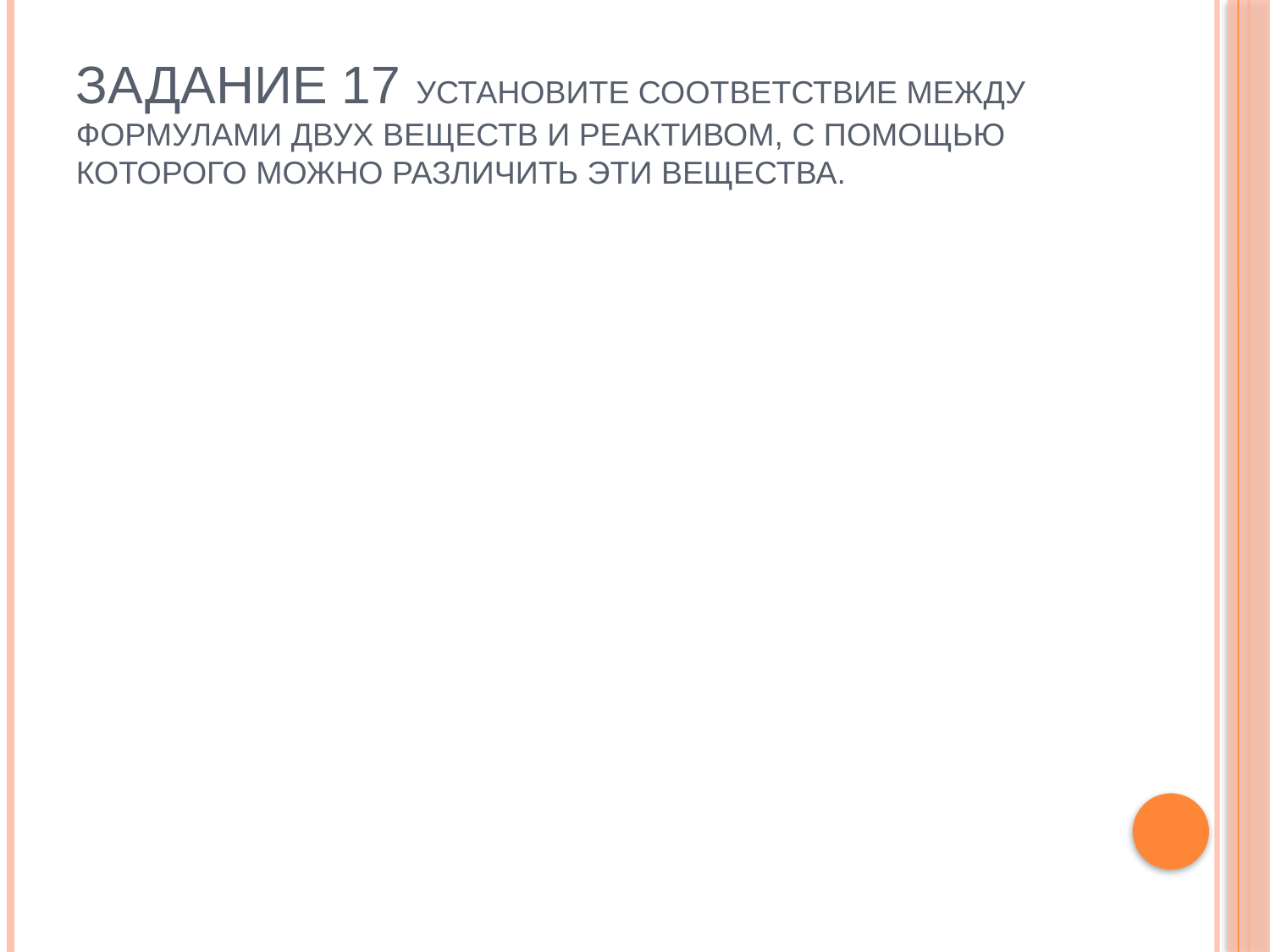

# Задание 17 Установите соответствие между формулами двух веществ и реактивом, с помощью которого можно различить эти вещества.